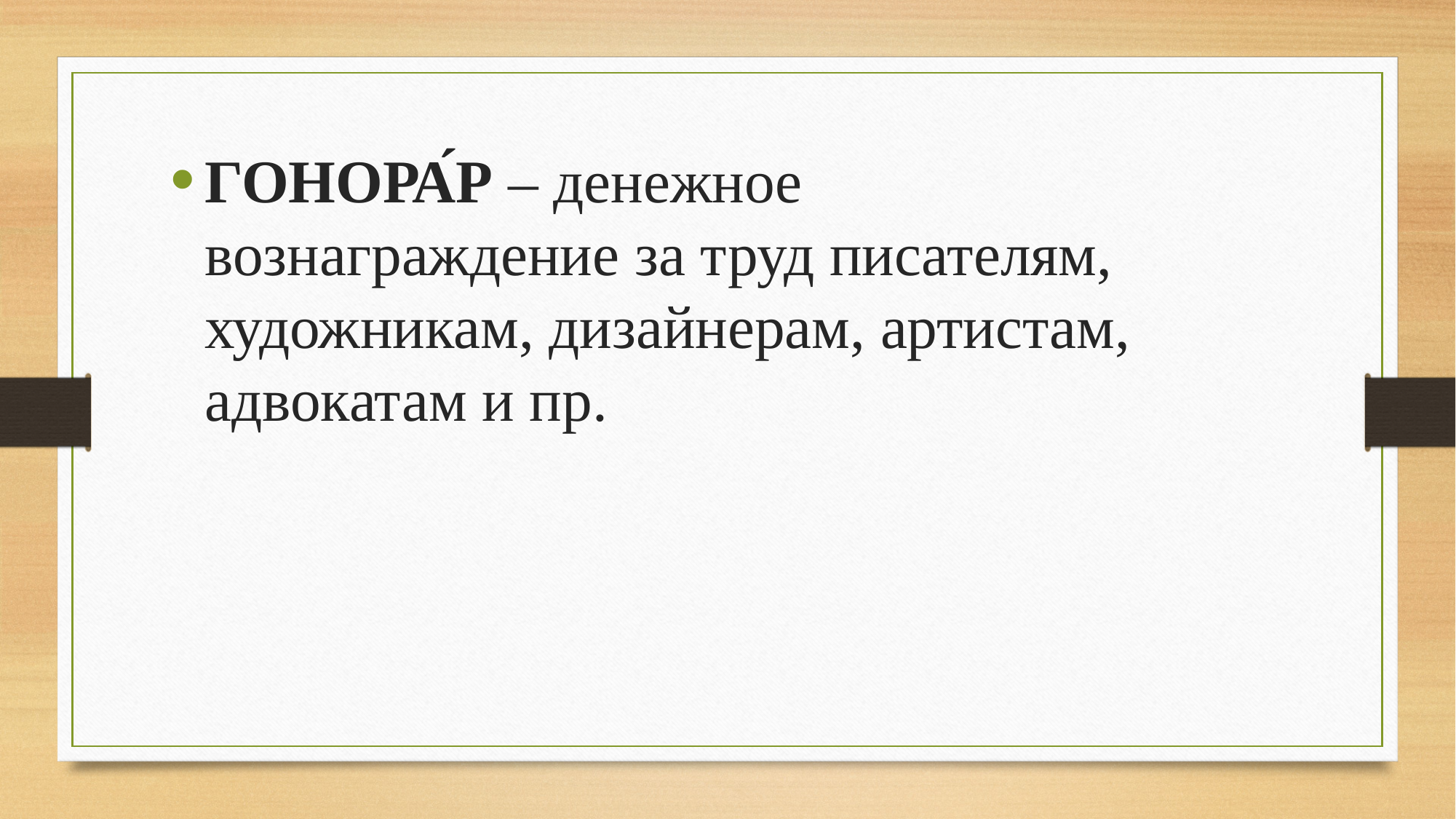

ГОНОРА́Р – денежное вознаграждение за труд писателям, художникам, дизайнерам, артистам, адвокатам и пр.